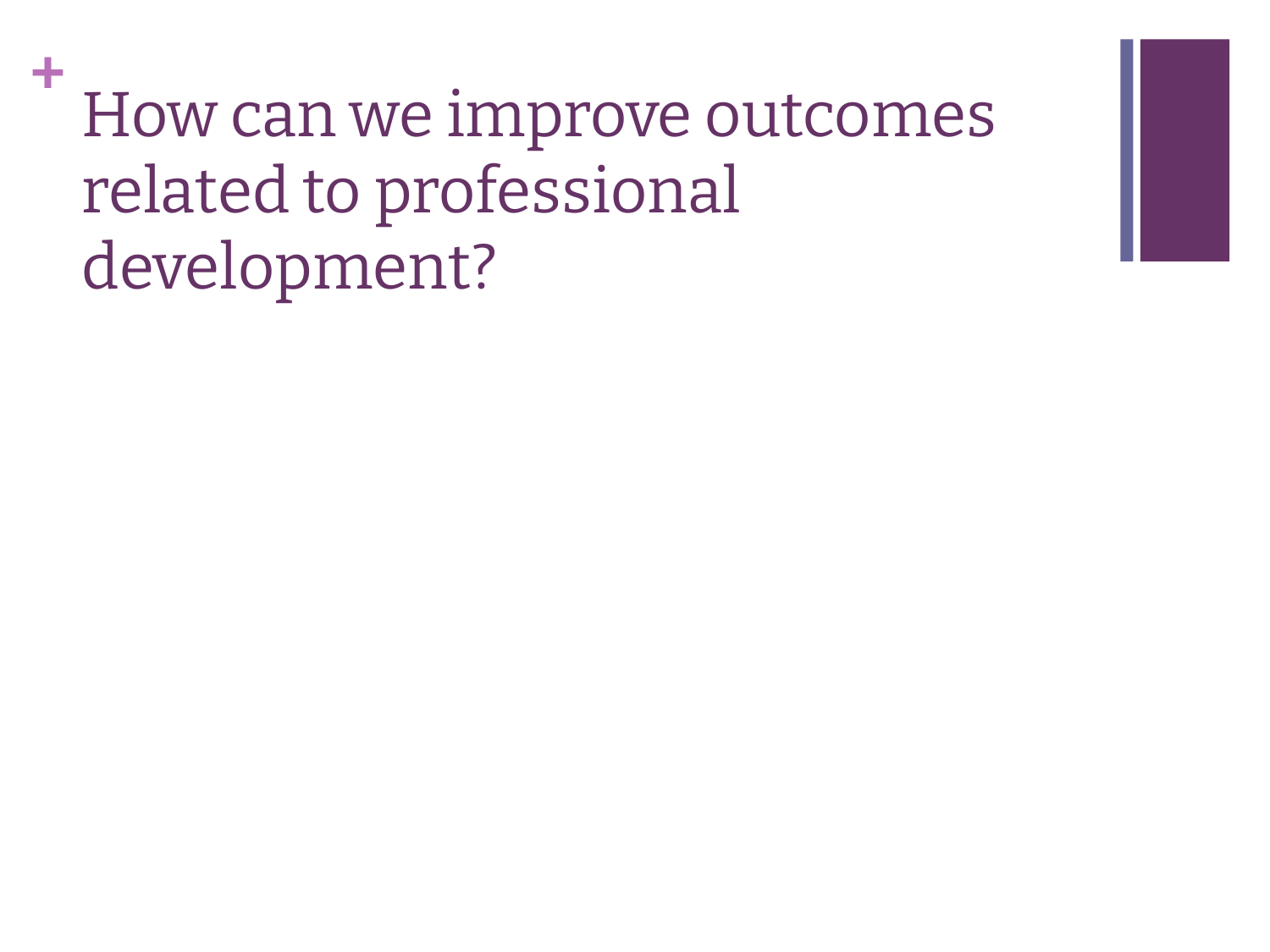

# How can we improve outcomes related to professional development?